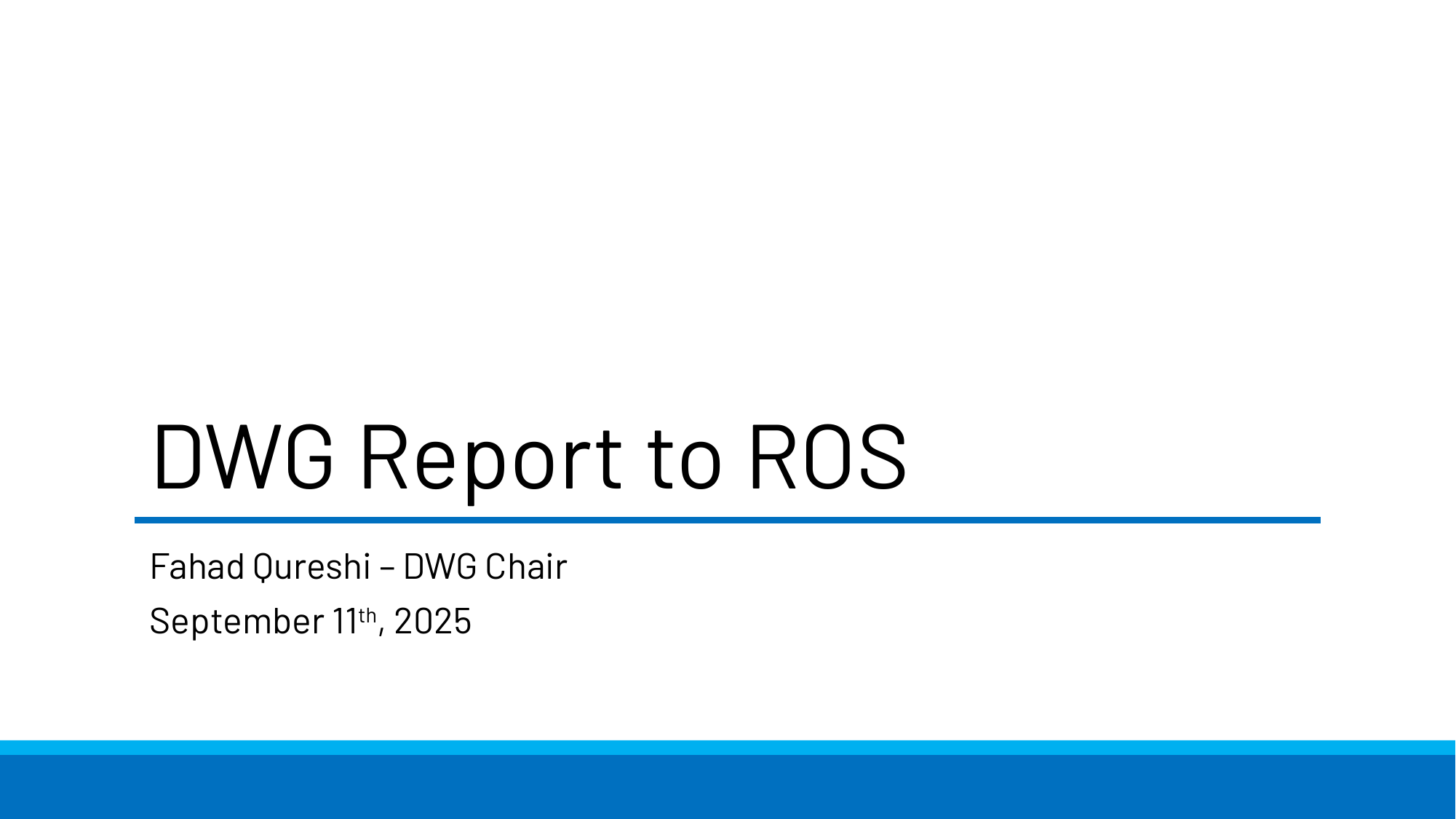

# DWG Report to ROS
Fahad Qureshi – DWG Chair
September 11th, 2025